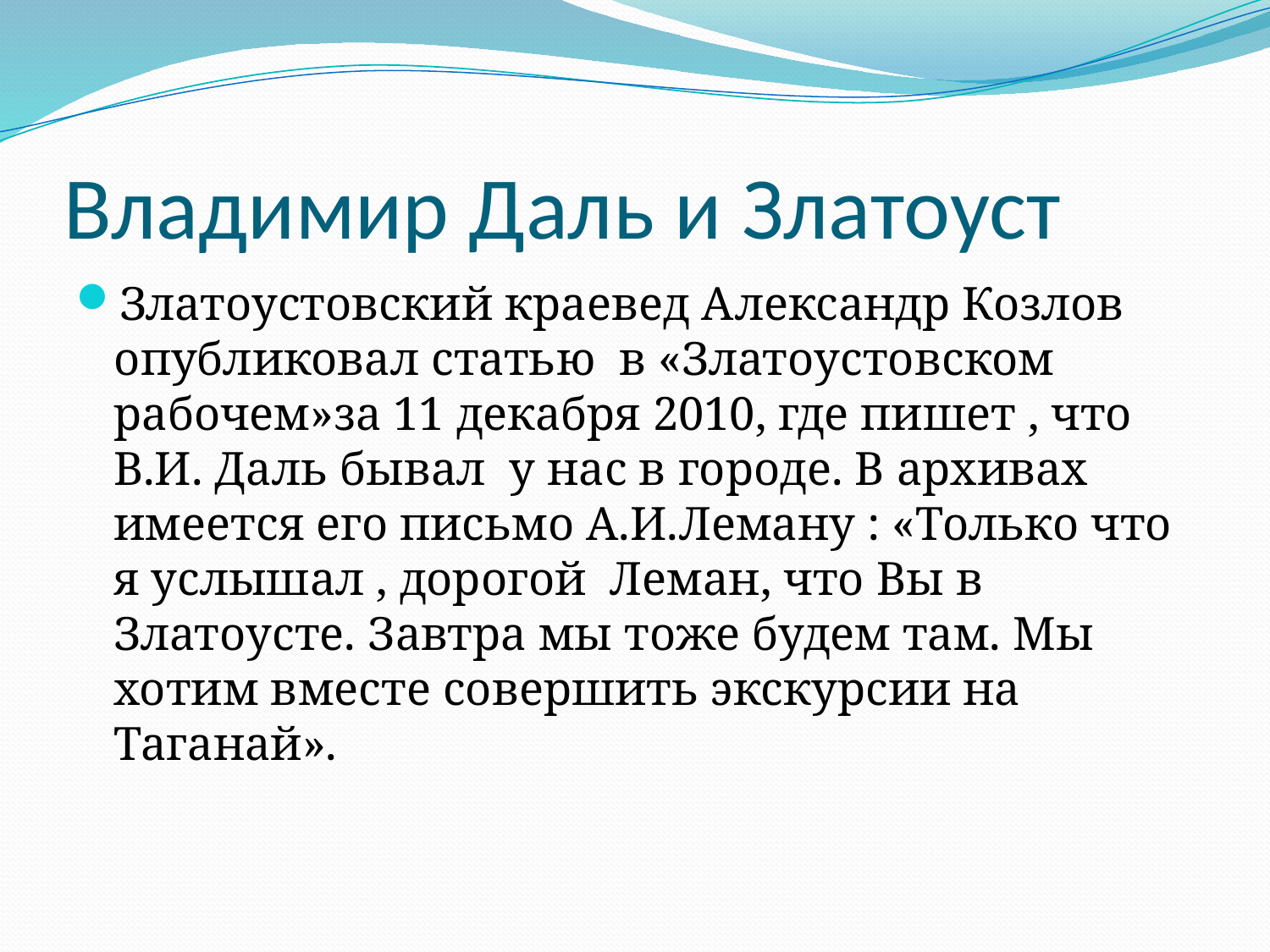

# Владимир Даль и Златоуст
Златоустовский краевед Александр Козлов опубликовал статью  в «Златоустовском рабочем»за 11 декабря 2010, где пишет , что В.И. Даль бывал  у нас в городе. В архивах имеется его письмо А.И.Леману : «Только что я услышал , дорогой  Леман, что Вы в Златоусте. Завтра мы тоже будем там. Мы хотим вместе совершить экскурсии на Таганай».